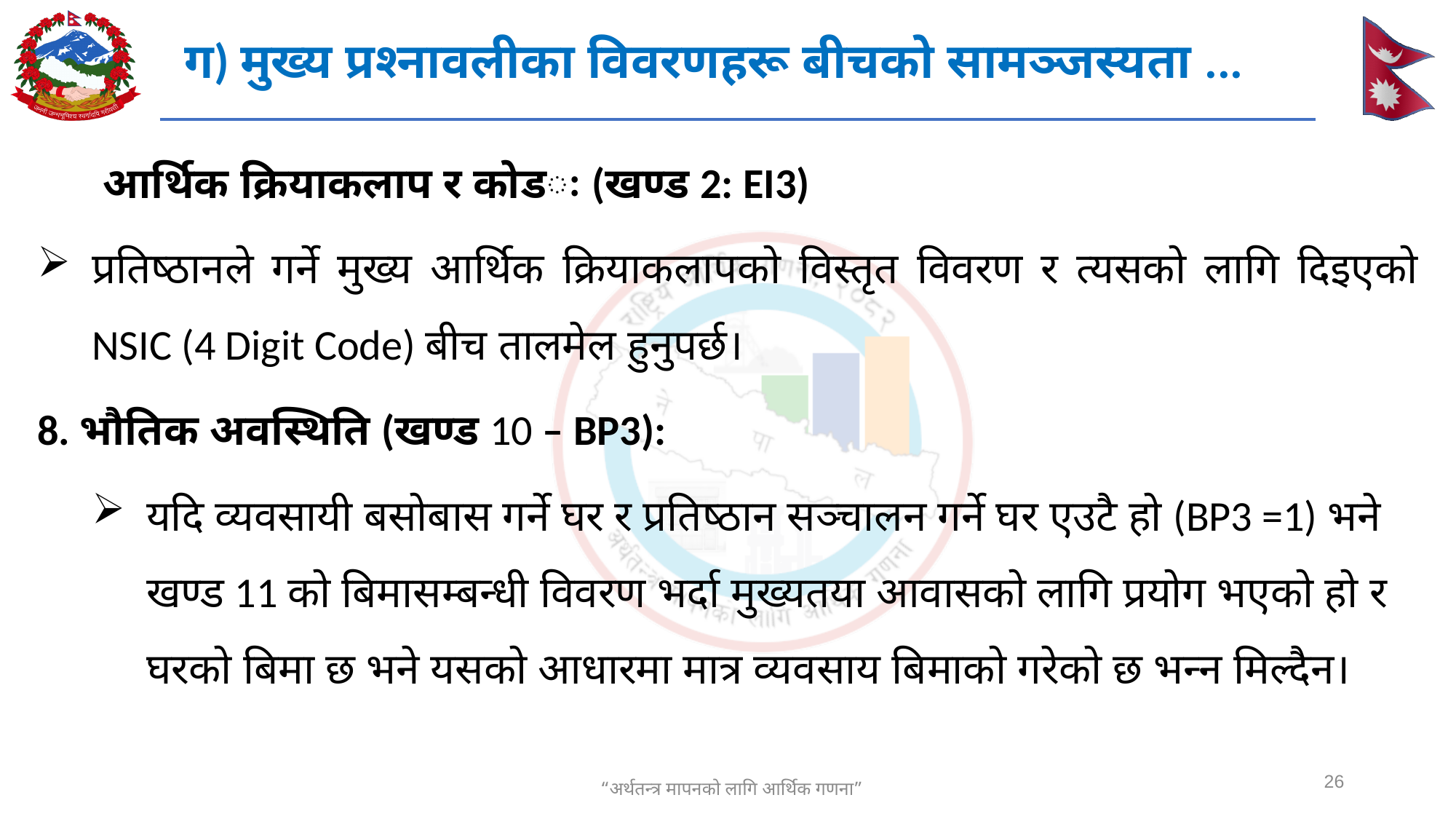

ग) मुख्य प्रश्नावलीका विवरणहरू बीचको सामञ्जस्यता ...
 आर्थिक क्रियाकलाप र कोडः (खण्ड 2: EI3)
प्रतिष्ठानले गर्ने मुख्य आर्थिक क्रियाकलापको विस्तृत विवरण र त्यसको लागि दिइएको NSIC (4 Digit Code) बीच तालमेल हुनुपर्छ।
8. भौतिक अवस्थिति (खण्ड 10 – BP3):
यदि व्यवसायी बसोबास गर्ने घर र प्रतिष्ठान सञ्चालन गर्ने घर एउटै हो (BP3 =1) भने खण्ड 11 को बिमासम्बन्धी विवरण भर्दा मुख्यतया आवासको लागि प्रयोग भएको हो र घरको बिमा छ भने यसको आधारमा मात्र व्यवसाय बिमाको गरेको छ भन्न मिल्दैन।
26
“अर्थतन्त्र मापनको लागि आर्थिक गणना”